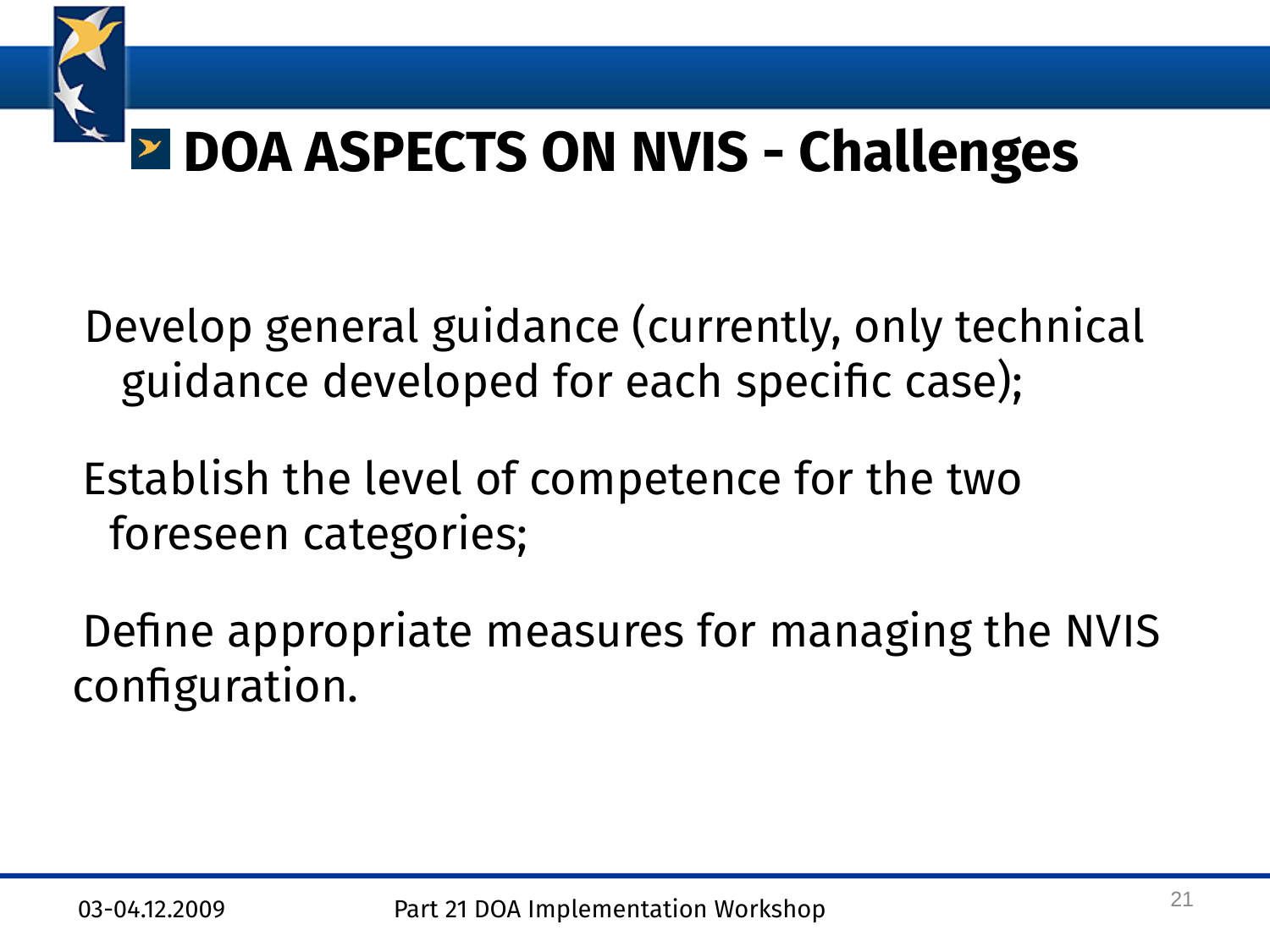

DOA ASPECTS ON NVIS - Challenges

 Develop general guidance (currently, only technical
    guidance developed for each specific case);
 Establish the level of competence for the two
   foreseen categories;
 Define appropriate measures for managing the NVIS configuration.

21

03-04.12.2009
Part 21 DOA Implementation Workshop